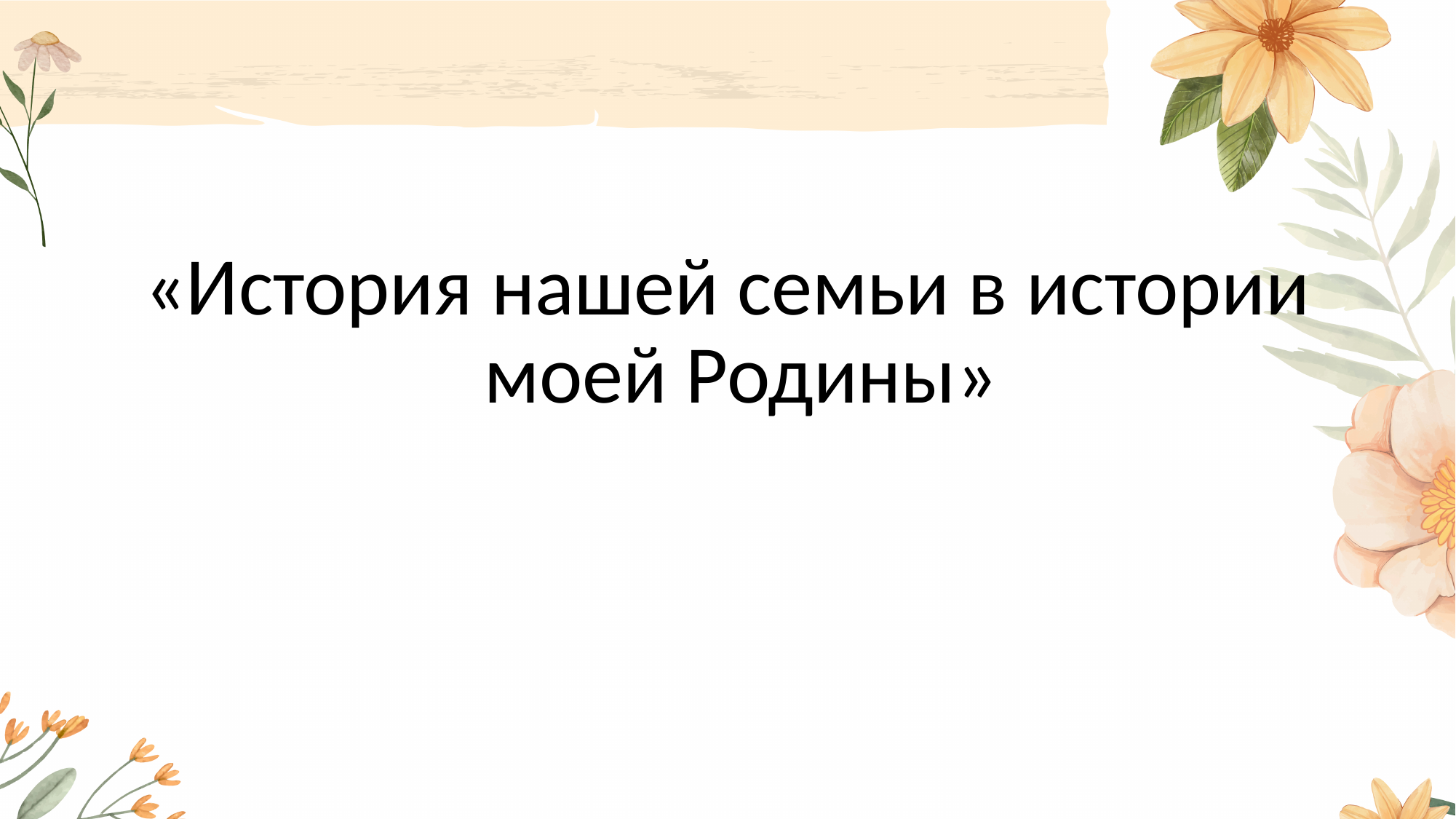

«История нашей семьи в истории моей Родины»